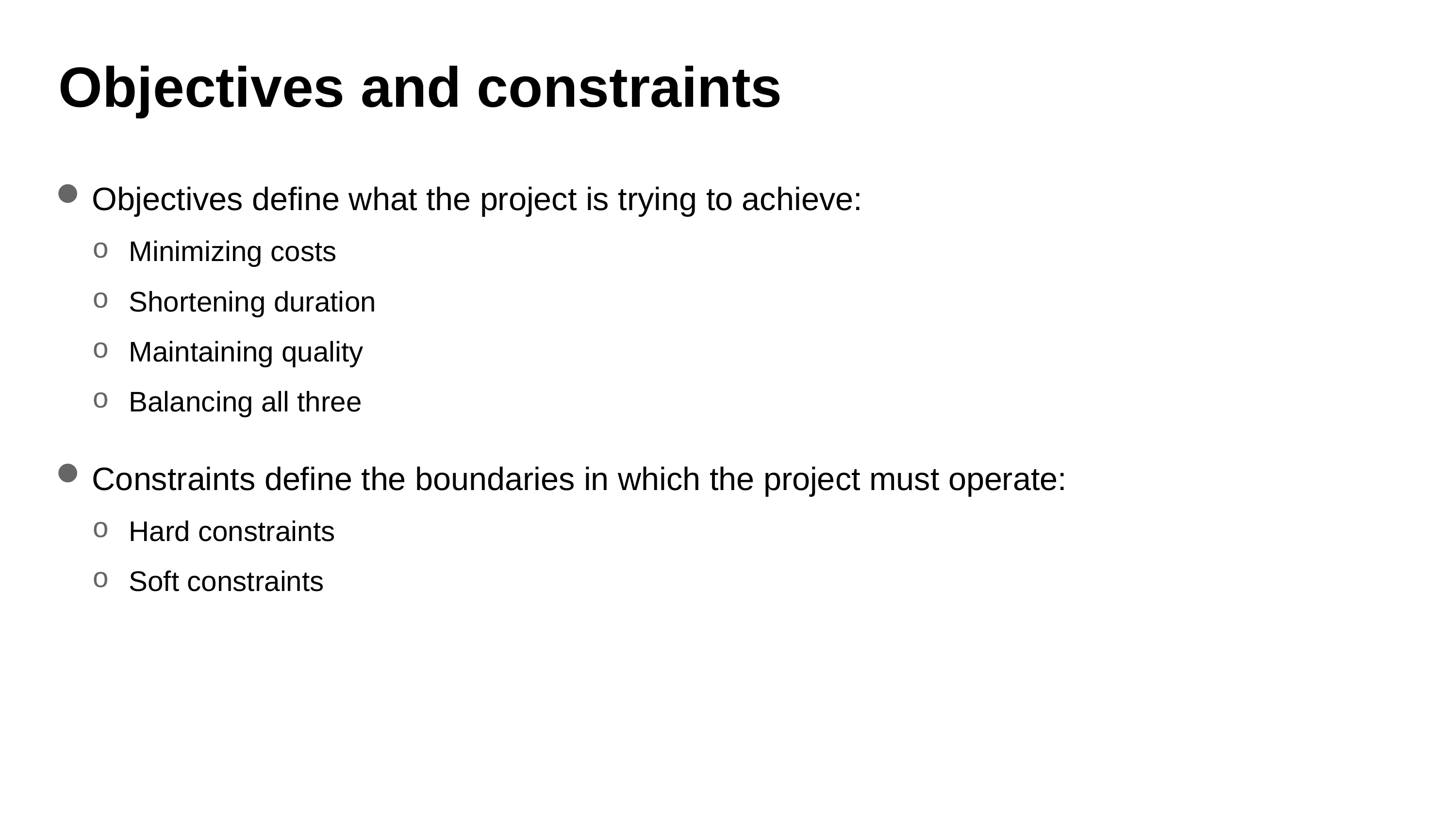

# Objectives and constraints
Objectives define what the project is trying to achieve:
Minimizing costs
Shortening duration
Maintaining quality
Balancing all three
Constraints define the boundaries in which the project must operate:
Hard constraints
Soft constraints